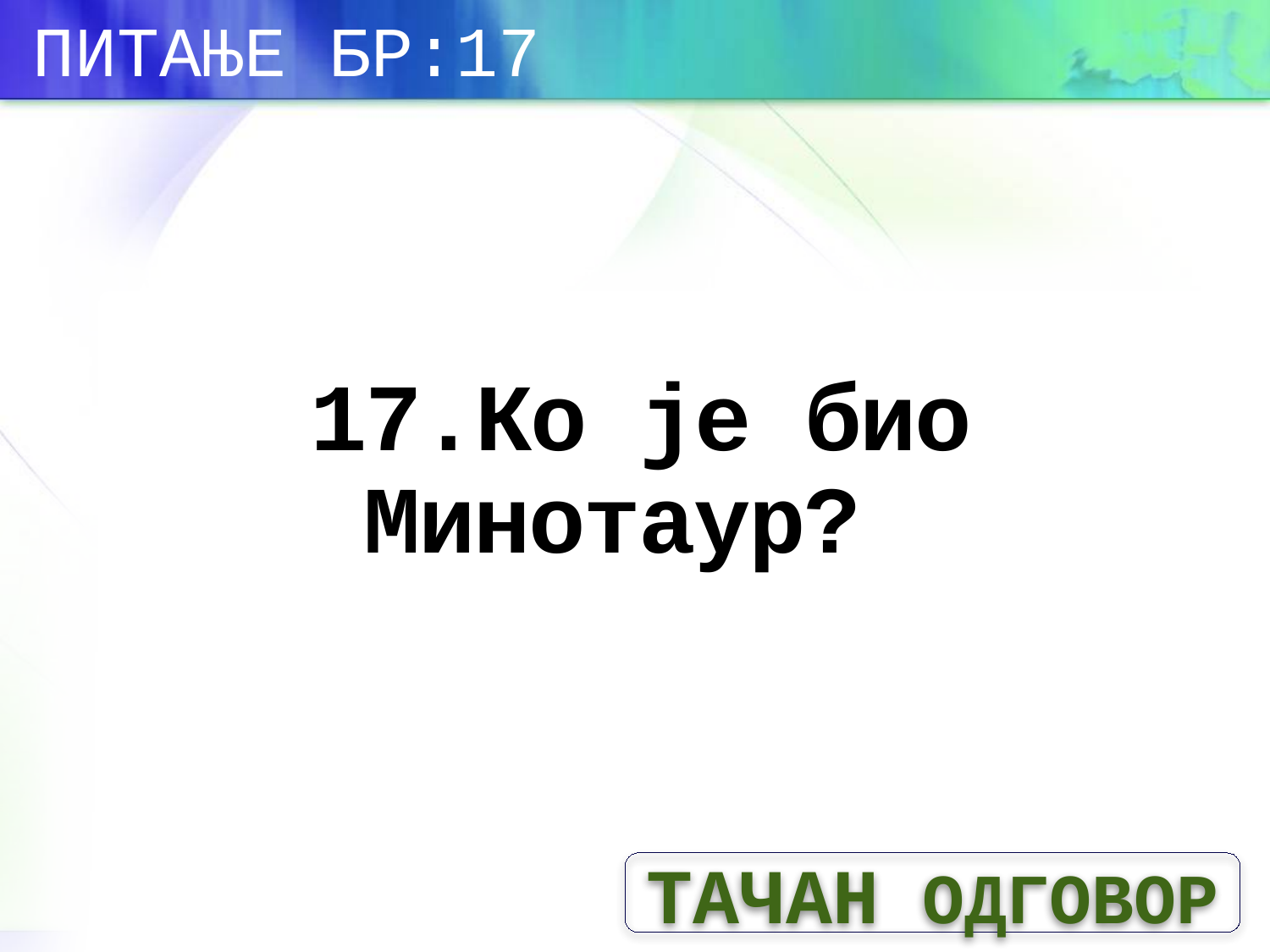

ПИТАЊЕ БР:17
# 17.Ко је био Минотаур?
ТАЧАН ОДГОВОР